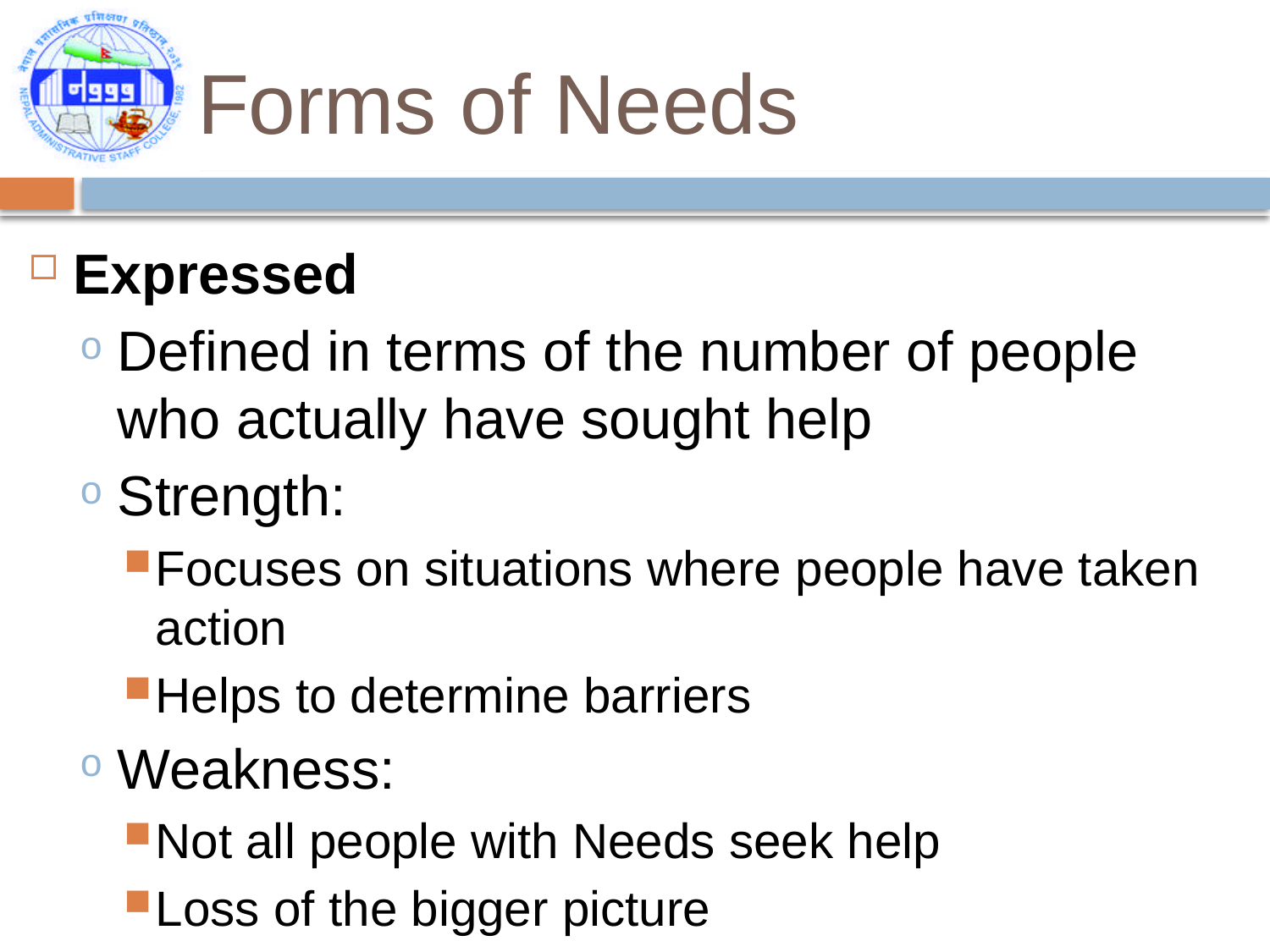

# Forms of Needs
Expressed
Defined in terms of the number of people who actually have sought help
Strength:
Focuses on situations where people have taken action
Helps to determine barriers
Weakness:
Not all people with Needs seek help
Loss of the bigger picture
Misses latent Needs